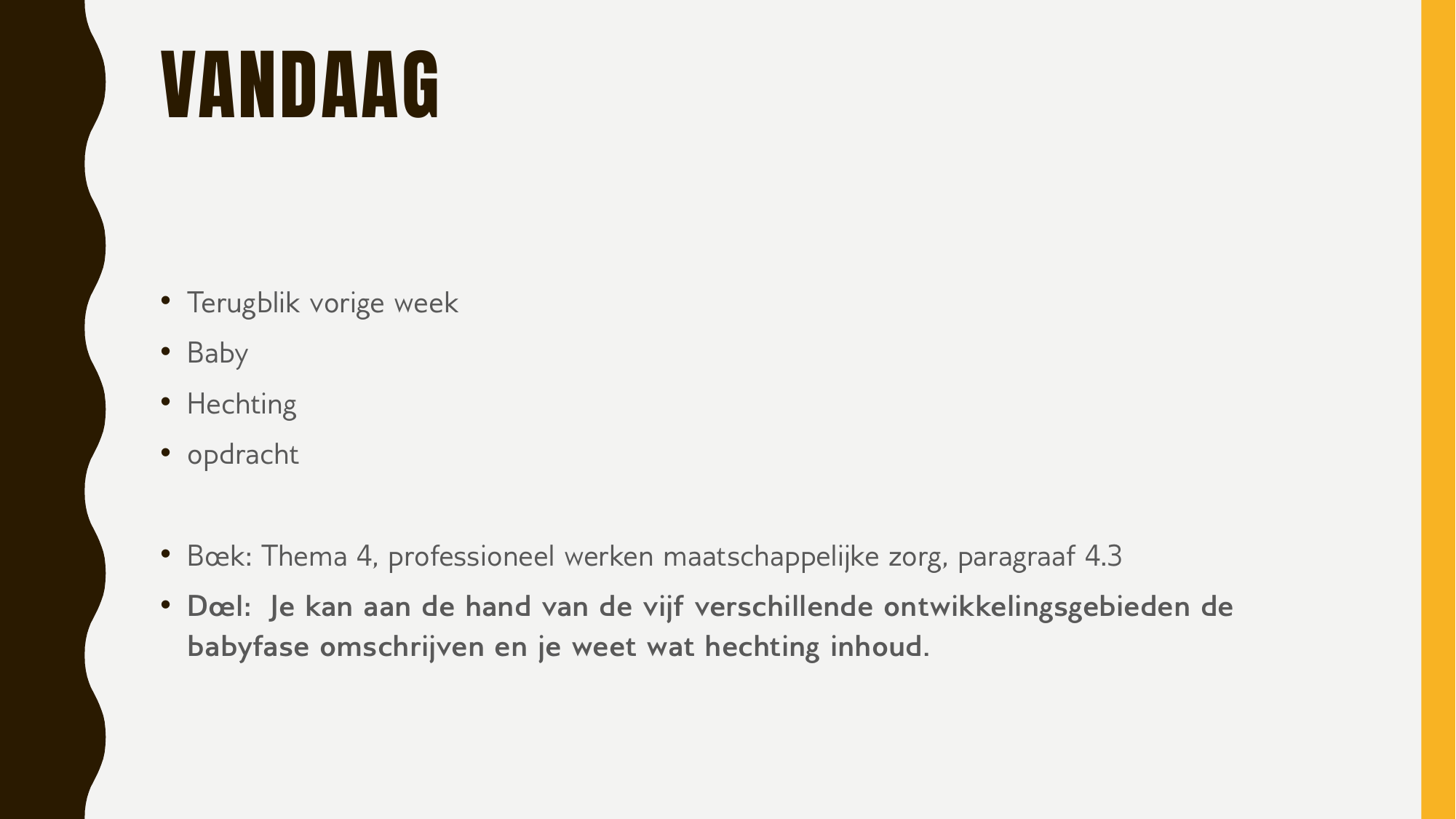

# Vandaag
Terugblik vorige week
Baby
Hechting
opdracht

Boek: Thema 4, professioneel werken maatschappelijke zorg, paragraaf 4.3
Doel:  Je kan aan de hand van de vijf verschillende ontwikkelingsgebieden de babyfase omschrijven en je weet wat hechting inhoud.